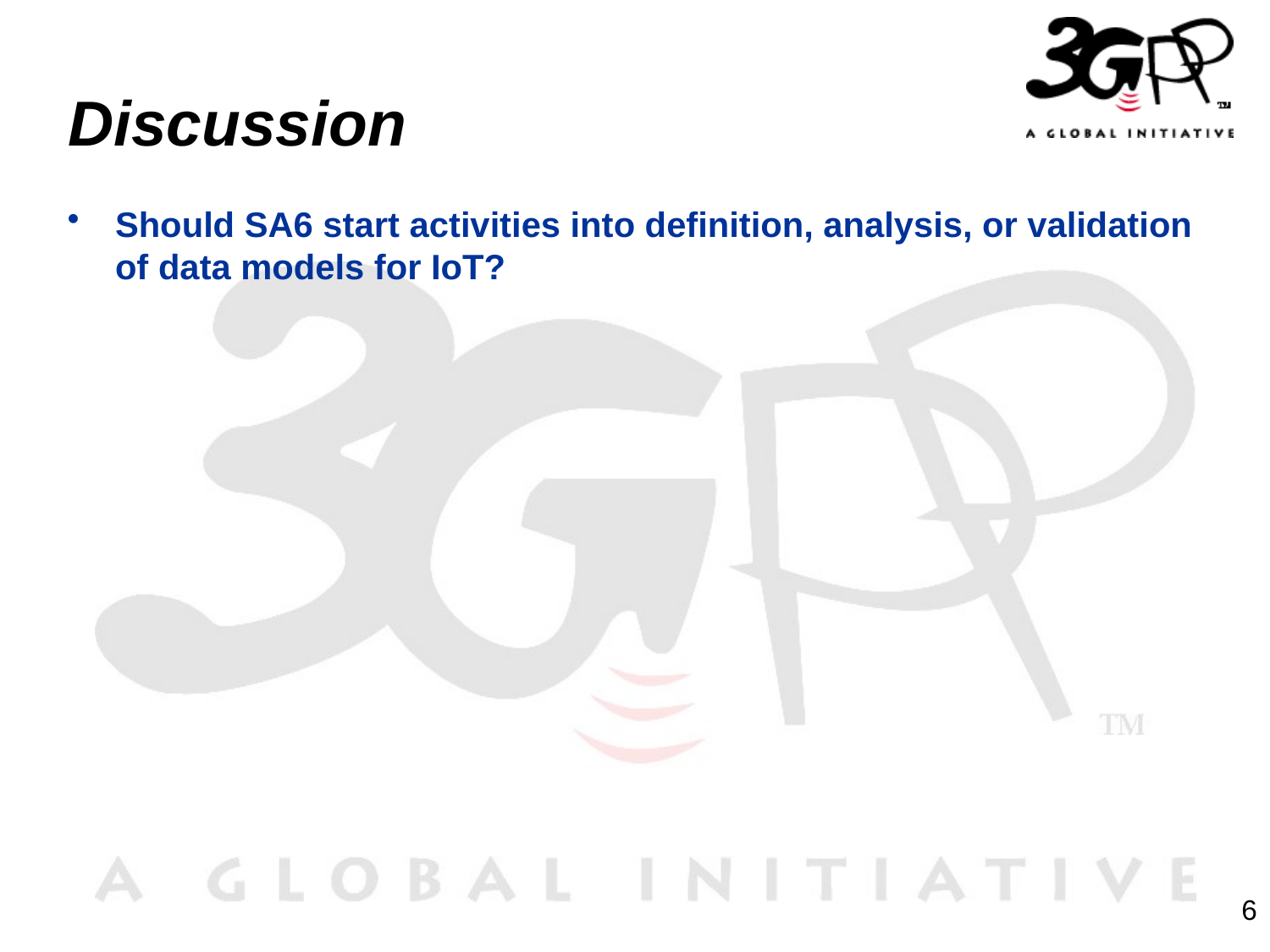

# Discussion
Should SA6 start activities into definition, analysis, or validation of data models for IoT?

6